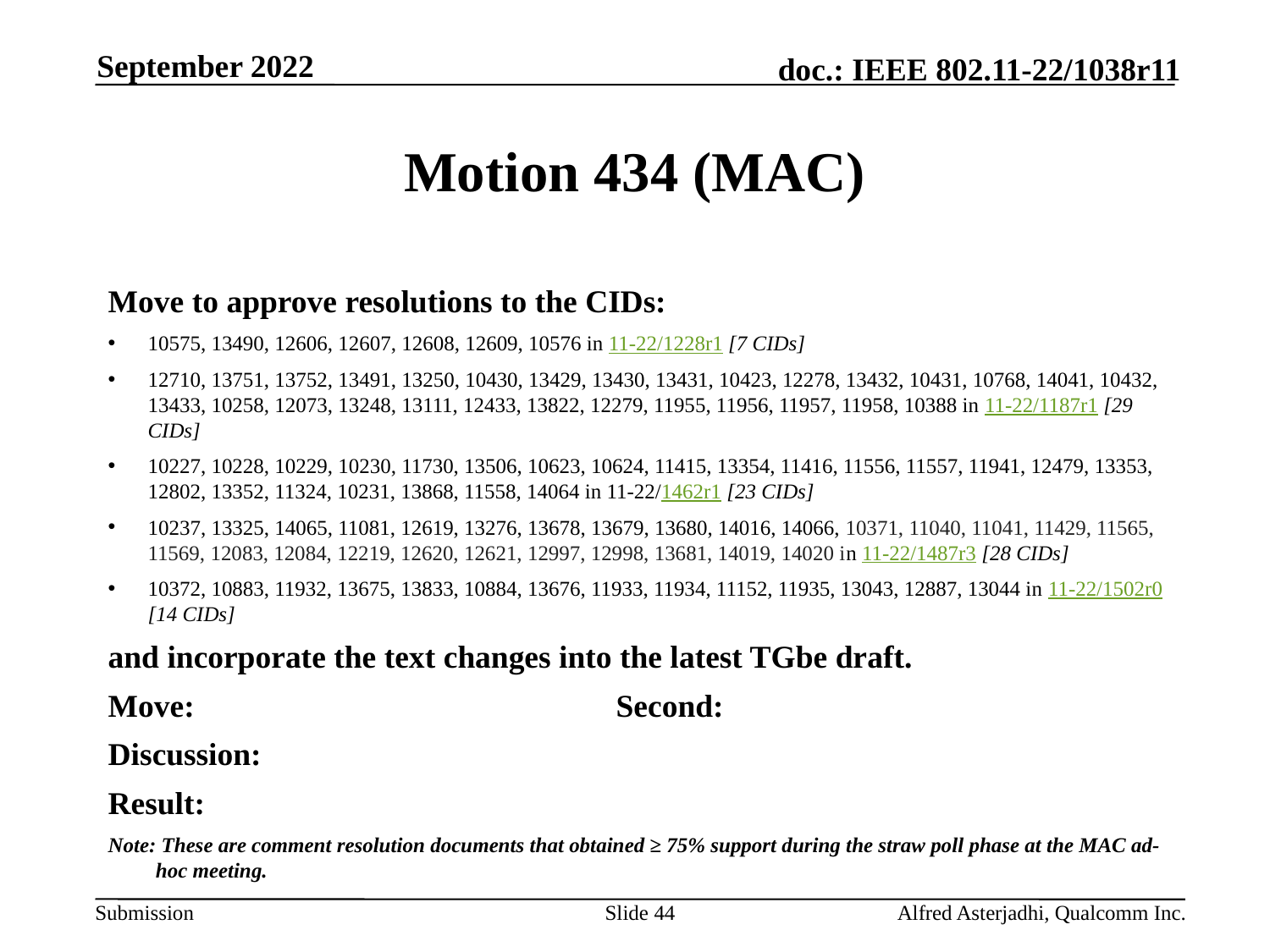

September 2022
# Motion 434 (MAC)
Move to approve resolutions to the CIDs:
10575, 13490, 12606, 12607, 12608, 12609, 10576 in 11-22/1228r1 [7 CIDs]
12710, 13751, 13752, 13491, 13250, 10430, 13429, 13430, 13431, 10423, 12278, 13432, 10431, 10768, 14041, 10432, 13433, 10258, 12073, 13248, 13111, 12433, 13822, 12279, 11955, 11956, 11957, 11958, 10388 in 11-22/1187r1 [29 CIDs]
10227, 10228, 10229, 10230, 11730, 13506, 10623, 10624, 11415, 13354, 11416, 11556, 11557, 11941, 12479, 13353, 12802, 13352, 11324, 10231, 13868, 11558, 14064 in 11-22/1462r1 [23 CIDs]
10237, 13325, 14065, 11081, 12619, 13276, 13678, 13679, 13680, 14016, 14066, 10371, 11040, 11041, 11429, 11565, 11569, 12083, 12084, 12219, 12620, 12621, 12997, 12998, 13681, 14019, 14020 in 11-22/1487r3 [28 CIDs]
10372, 10883, 11932, 13675, 13833, 10884, 13676, 11933, 11934, 11152, 11935, 13043, 12887, 13044 in 11-22/1502r0 [14 CIDs]
and incorporate the text changes into the latest TGbe draft.
Move: 				Second:
Discussion:
Result:
Note: These are comment resolution documents that obtained ≥ 75% support during the straw poll phase at the MAC ad-hoc meeting.

Slide 44
Alfred Asterjadhi, Qualcomm Inc.